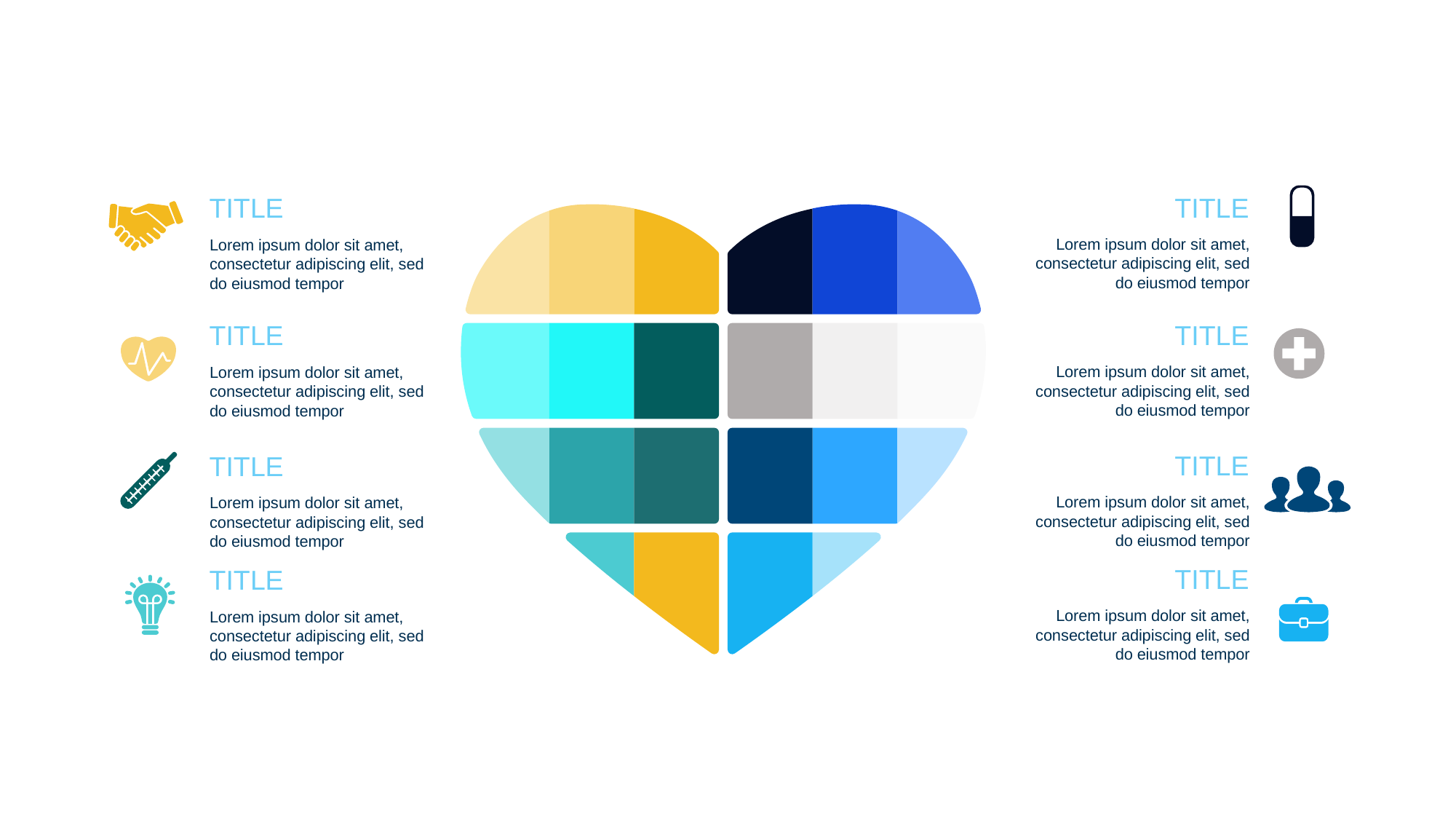

TITLE

Lorem ipsum dolor sit amet, consectetur adipiscing elit, sed do eiusmod tempor
TITLE

Lorem ipsum dolor sit amet, consectetur adipiscing elit, sed do eiusmod tempor

TITLE

Lorem ipsum dolor sit amet, consectetur adipiscing elit, sed do eiusmod tempor
TITLE

Lorem ipsum dolor sit amet, consectetur adipiscing elit, sed do eiusmod tempor
TITLE

Lorem ipsum dolor sit amet, consectetur adipiscing elit, sed do eiusmod tempor
TITLE

Lorem ipsum dolor sit amet, consectetur adipiscing elit, sed do eiusmod tempor
TITLE

Lorem ipsum dolor sit amet, consectetur adipiscing elit, sed do eiusmod tempor
TITLE

Lorem ipsum dolor sit amet, consectetur adipiscing elit, sed do eiusmod tempor